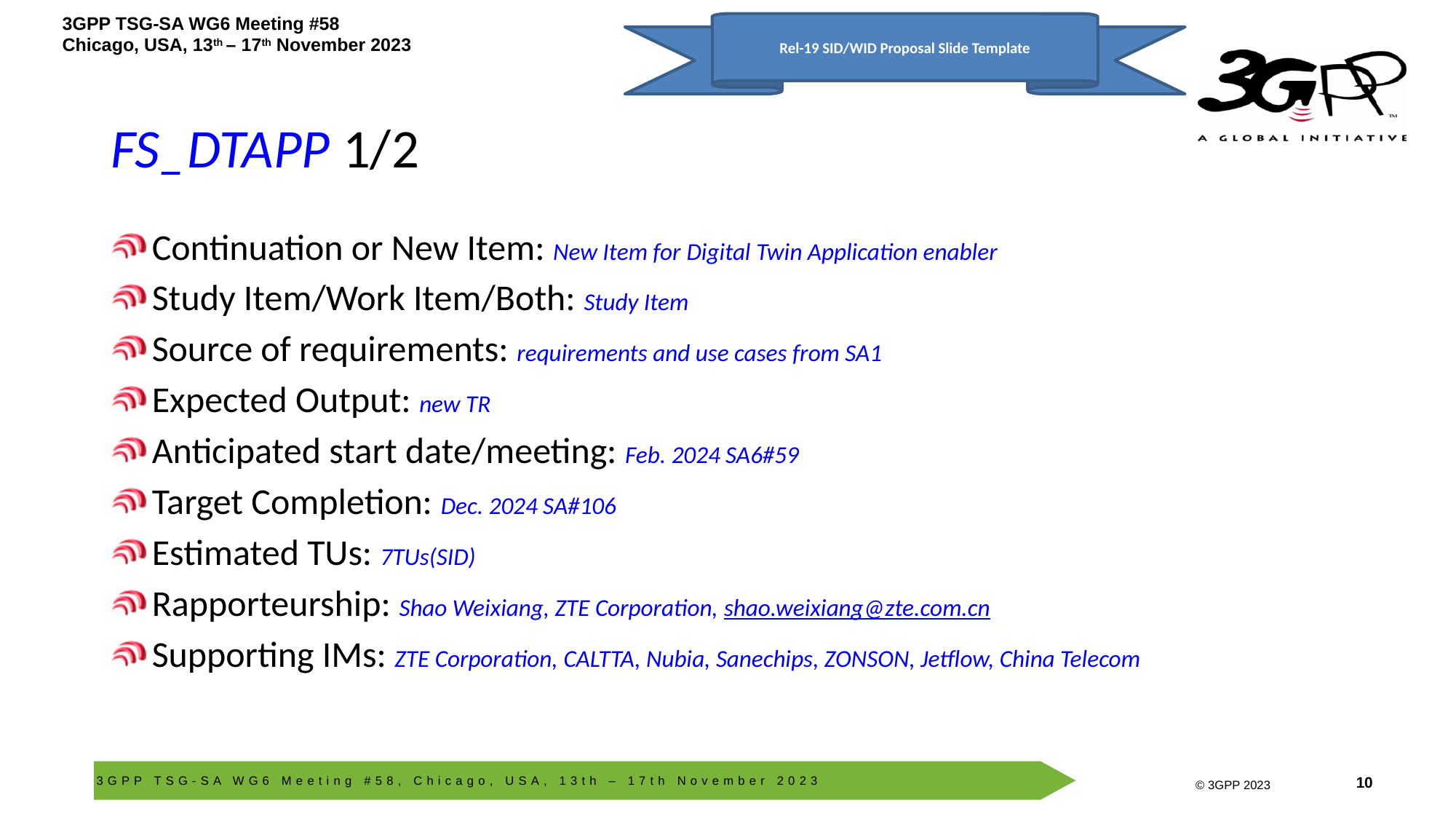

Rel-19 SID/WID Proposal Slide Template
# FS_DTAPP 1/2
Continuation or New Item: New Item for Digital Twin Application enabler
Study Item/Work Item/Both: Study Item
Source of requirements: requirements and use cases from SA1
Expected Output: new TR
Anticipated start date/meeting: Feb. 2024 SA6#59
Target Completion: Dec. 2024 SA#106
Estimated TUs: 7TUs(SID)
Rapporteurship: Shao Weixiang, ZTE Corporation, shao.weixiang@zte.com.cn
Supporting IMs: ZTE Corporation, CALTTA, Nubia, Sanechips, ZONSON, Jetflow, China Telecom